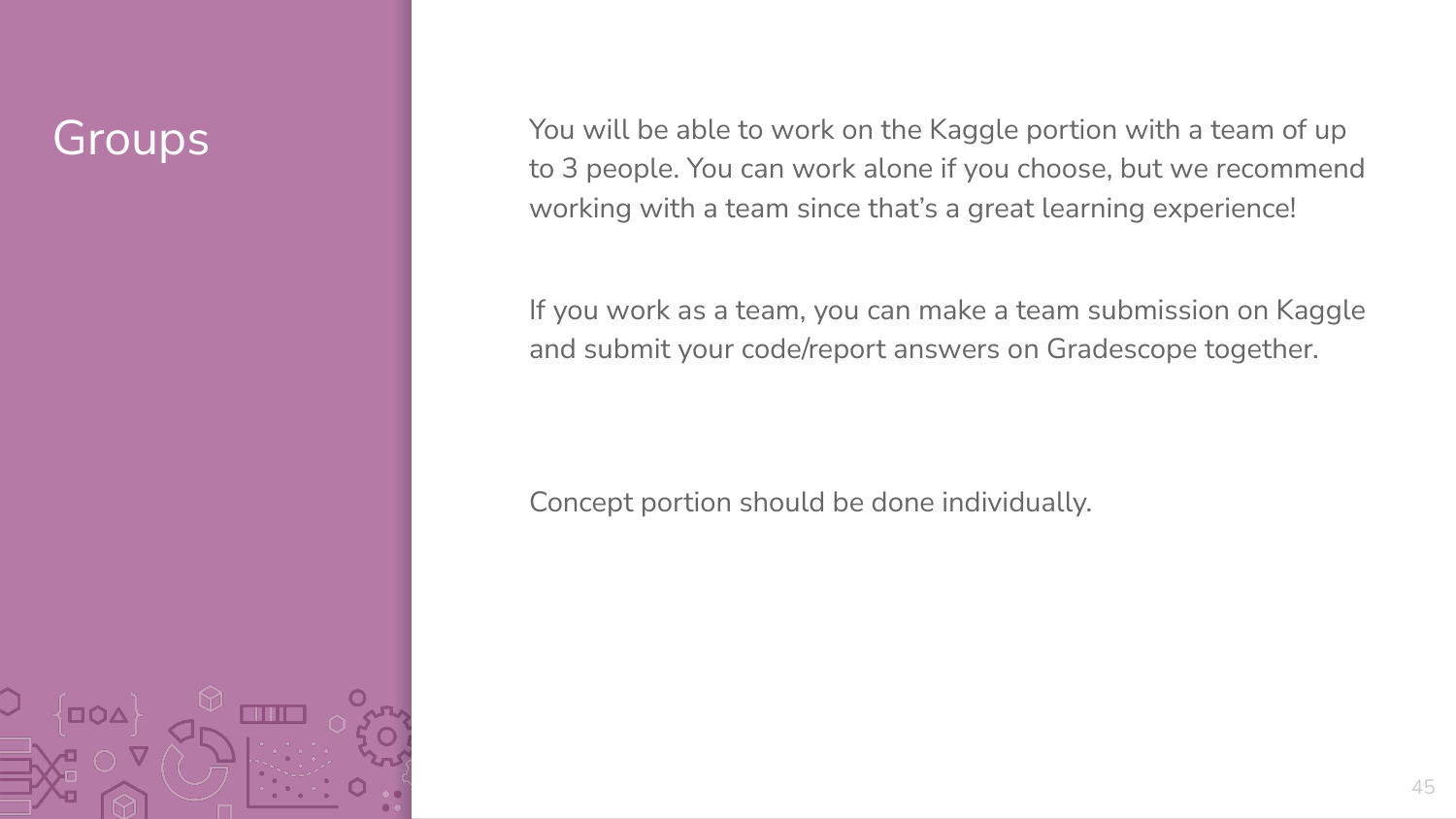

# Groups
You will be able to work on the Kaggle portion with a team of up to 3 people. You can work alone if you choose, but we recommend working with a team since that’s a great learning experience!

If you work as a team, you can make a team submission on Kaggle and submit your code/report answers on Gradescope together.

Concept portion should be done individually.
45